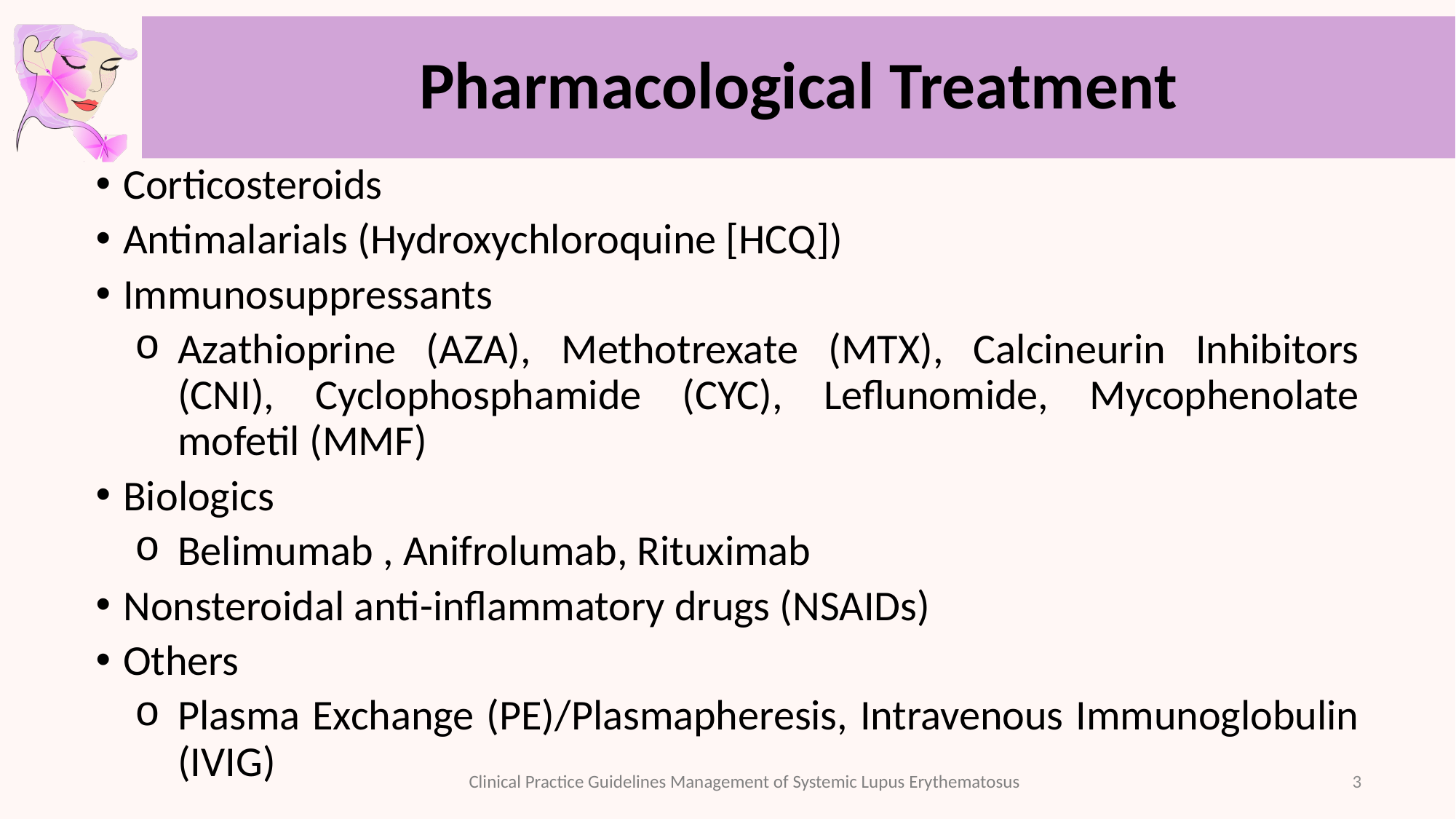

# Pharmacological Treatment
Corticosteroids
Antimalarials (Hydroxychloroquine [HCQ])
Immunosuppressants
Azathioprine (AZA), Methotrexate (MTX), Calcineurin Inhibitors (CNI), Cyclophosphamide (CYC), Leflunomide, Mycophenolate mofetil (MMF)
Biologics
Belimumab , Anifrolumab, Rituximab
Nonsteroidal anti-inflammatory drugs (NSAIDs)
Others
Plasma Exchange (PE)/Plasmapheresis, Intravenous Immunoglobulin (IVIG)
3